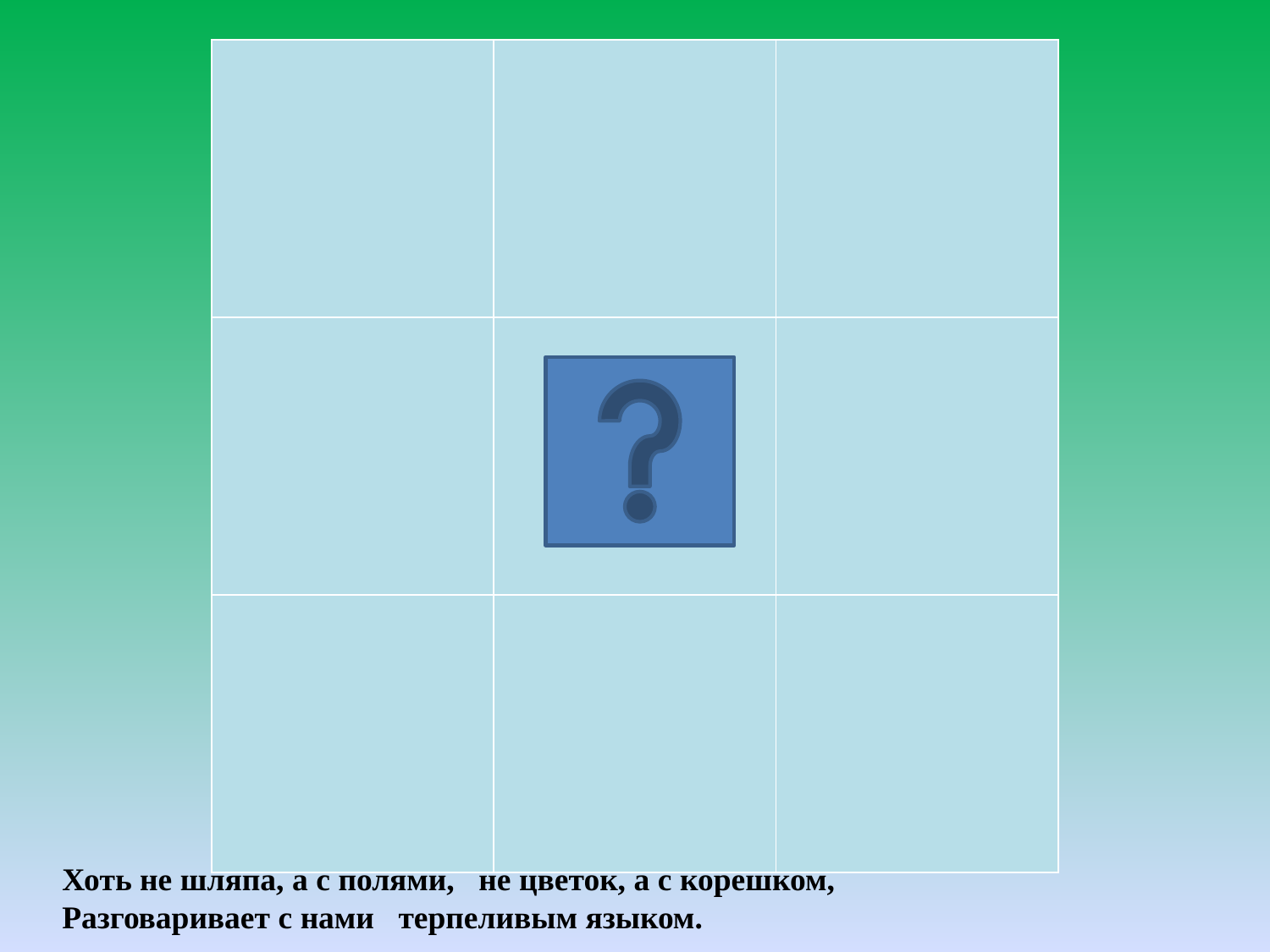

|  |  |  |
| --- | --- | --- |
|  |  |  |
|  |  |  |

Хоть не шляпа, а с полями,   не цветок, а с корешком,
Разговаривает с нами   терпеливым языком.